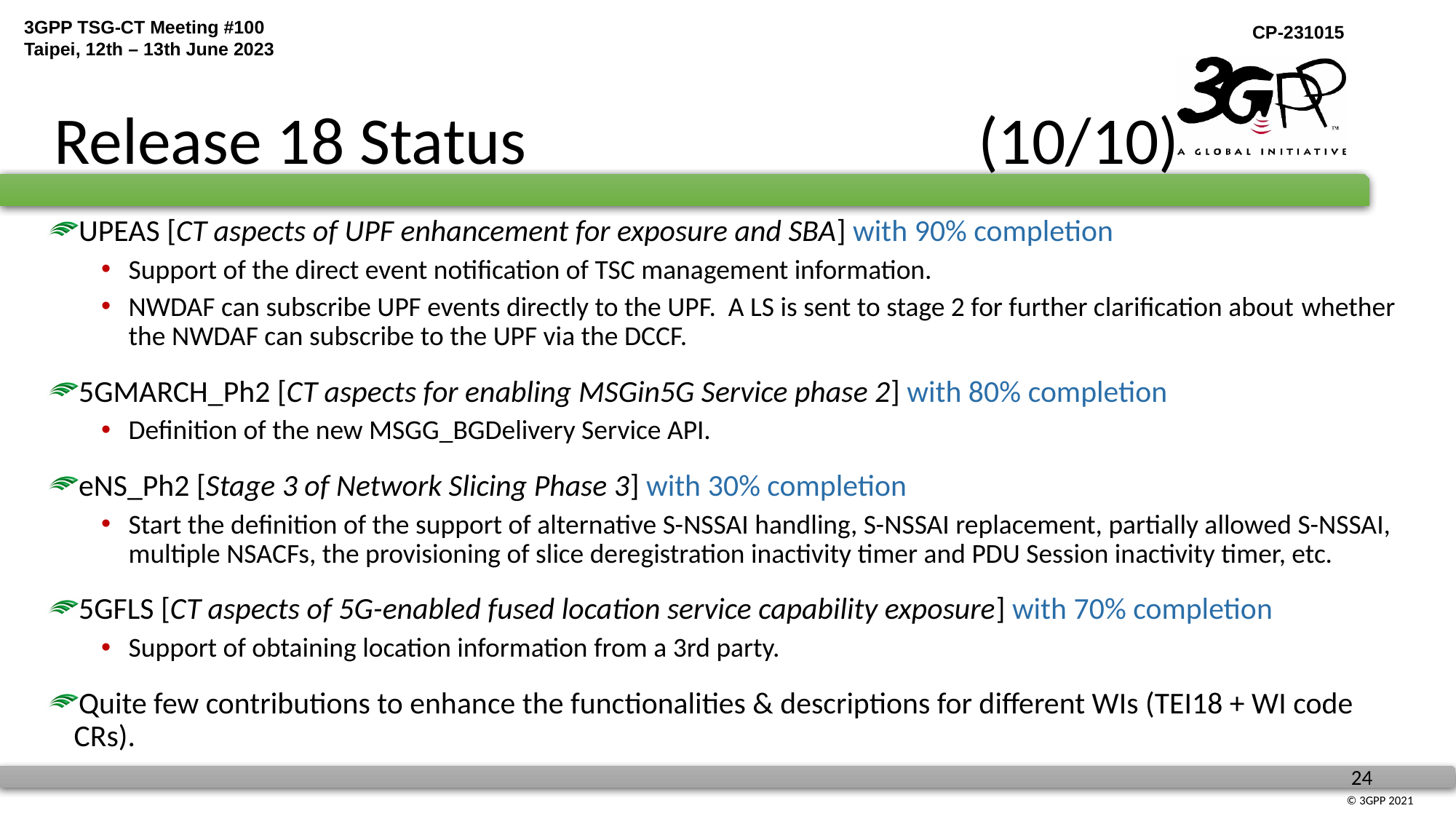

# Release 18 Status                              (10/10)
UPEAS [CT aspects of UPF enhancement for exposure and SBA] with 90% completion
Support of the direct event notification of TSC management information.
NWDAF can subscribe UPF events directly to the UPF.  A LS is sent to stage 2 for further clarification about whether the NWDAF can subscribe to the UPF via the DCCF.
5GMARCH_Ph2 [CT aspects for enabling MSGin5G Service phase 2] with 80% completion
Definition of the new MSGG_BGDelivery Service API.
eNS_Ph2 [Stage 3 of Network Slicing Phase 3] with 30% completion
Start the definition of the support of alternative S-NSSAI handling, S-NSSAI replacement, partially allowed S-NSSAI, multiple NSACFs, the provisioning of slice deregistration inactivity timer and PDU Session inactivity timer, etc.
5GFLS [CT aspects of 5G-enabled fused location service capability exposure] with 70% completion
Support of obtaining location information from a 3rd party.
Quite few contributions to enhance the functionalities & descriptions for different WIs (TEI18 + WI code CRs).